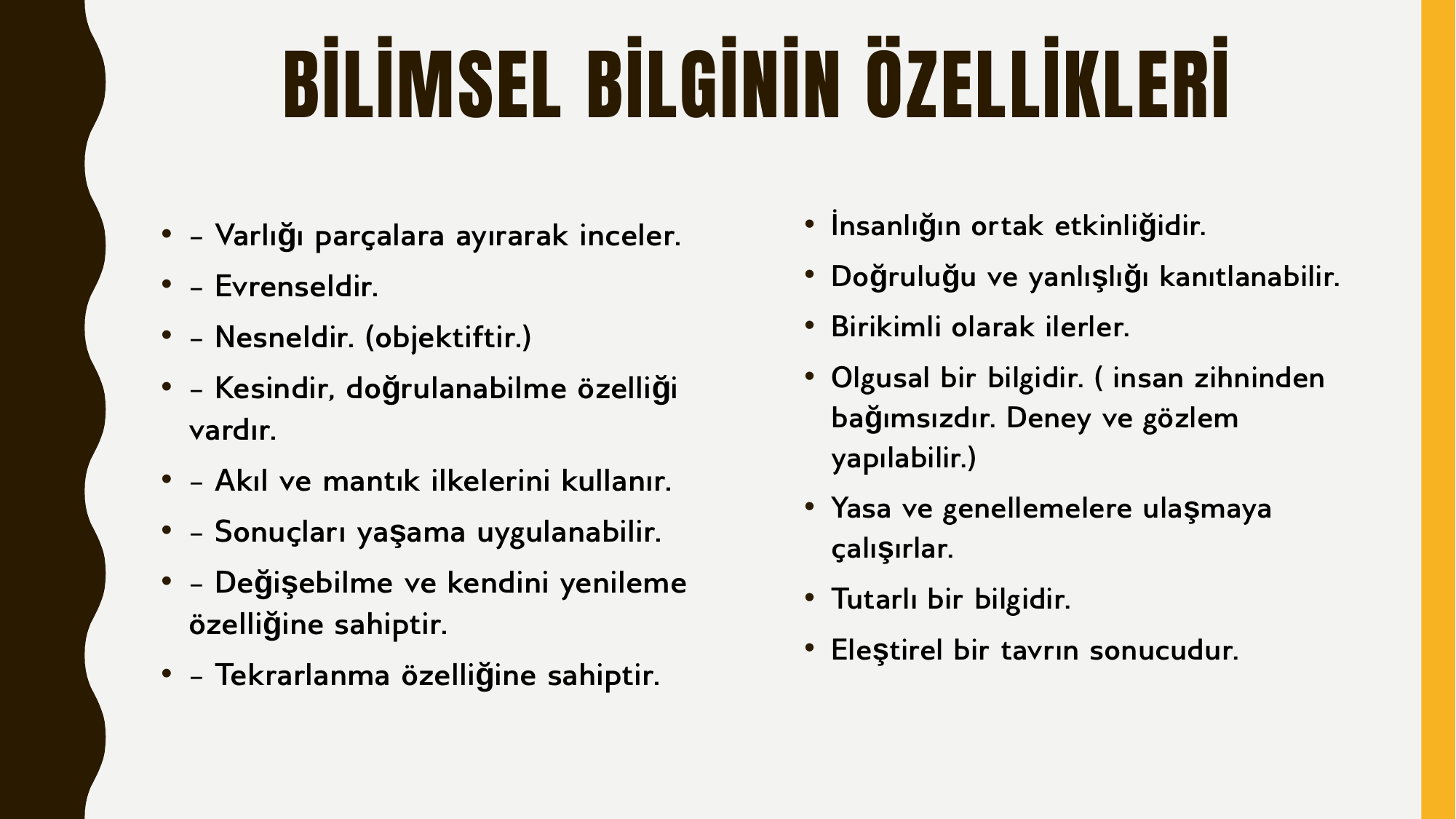

# Bilimsel bilginin özellikleri
İnsanlığın ortak etkinliğidir.
Doğruluğu ve yanlışlığı kanıtlanabilir.
Birikimli olarak ilerler.
Olgusal bir bilgidir. ( insan zihninden bağımsızdır. Deney ve gözlem yapılabilir.)
Yasa ve genellemelere ulaşmaya çalışırlar.
Tutarlı bir bilgidir.
Eleştirel bir tavrın sonucudur.
– Varlığı parçalara ayırarak inceler.
– Evrenseldir.
– Nesneldir. (objektiftir.)
– Kesindir, doğrulanabilme özelliği vardır.
– Akıl ve mantık ilkelerini kullanır.
– Sonuçları yaşama uygulanabilir.
– Değişebilme ve kendini yenileme özelliğine sahiptir.
– Tekrarlanma özelliğine sahiptir.